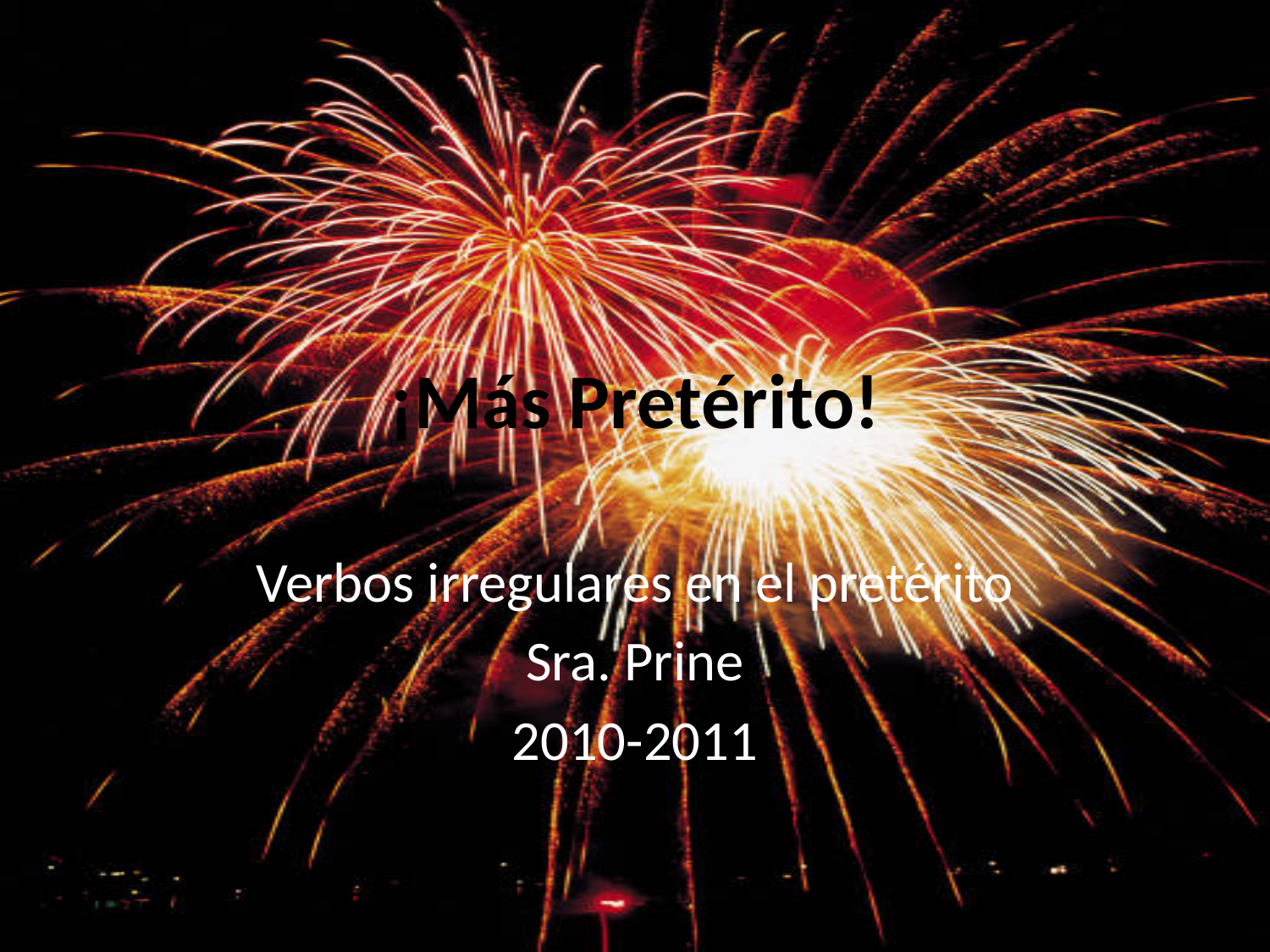

# ¡Más Pretérito!
Verbos irregulares en el pretérito
Sra. Prine
2010-2011